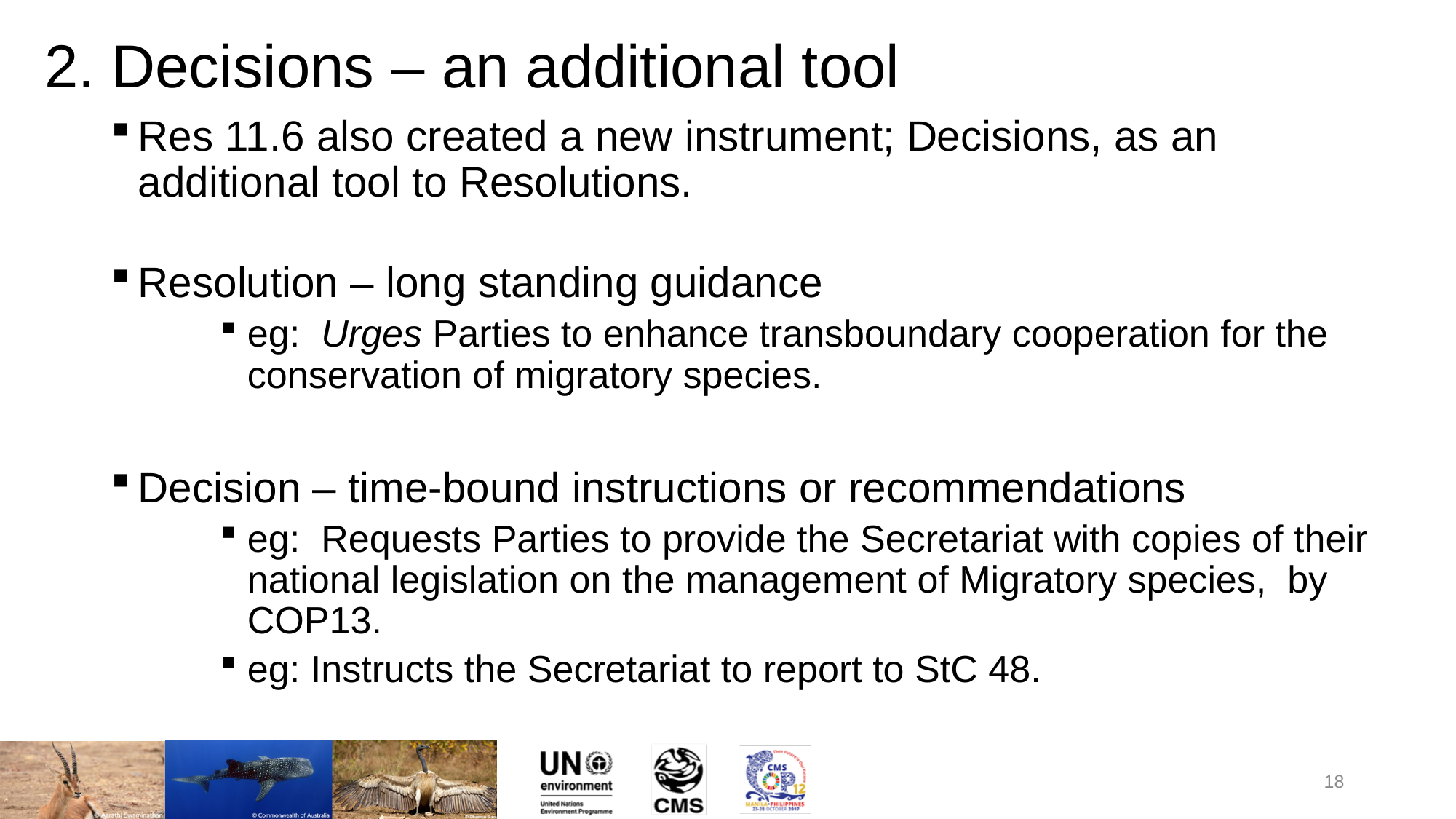

2. Decisions – an additional tool
Res 11.6 also created a new instrument; Decisions, as an additional tool to Resolutions.

Resolution – long standing guidance
eg:  Urges Parties to enhance transboundary cooperation for the conservation of migratory species.

Decision – time-bound instructions or recommendations
eg:  Requests Parties to provide the Secretariat with copies of their national legislation on the management of Migratory species,  by COP13.
eg: Instructs the Secretariat to report to StC 48.

18